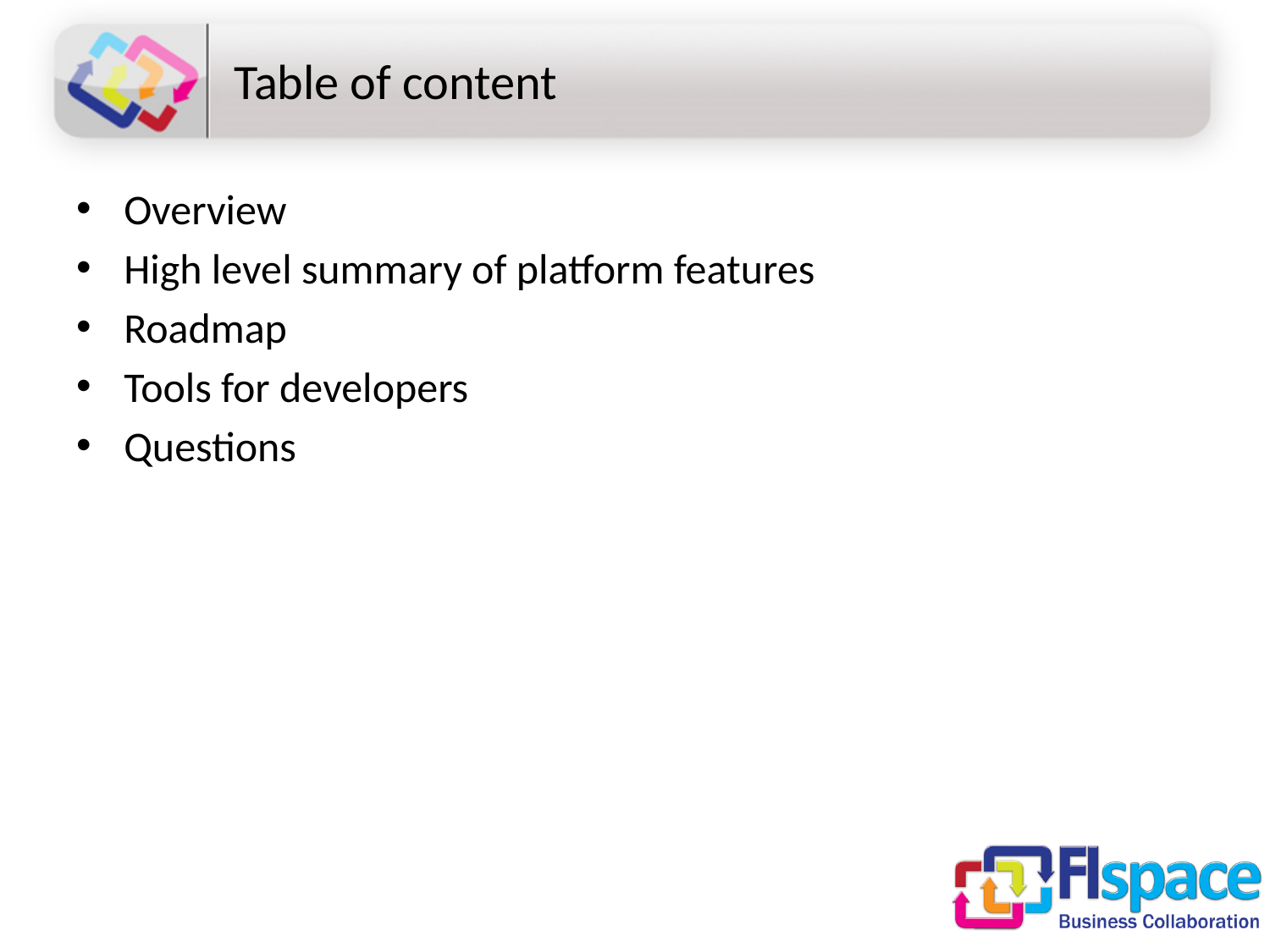

# Table of content
Overview
High level summary of platform features
Roadmap
Tools for developers
Questions